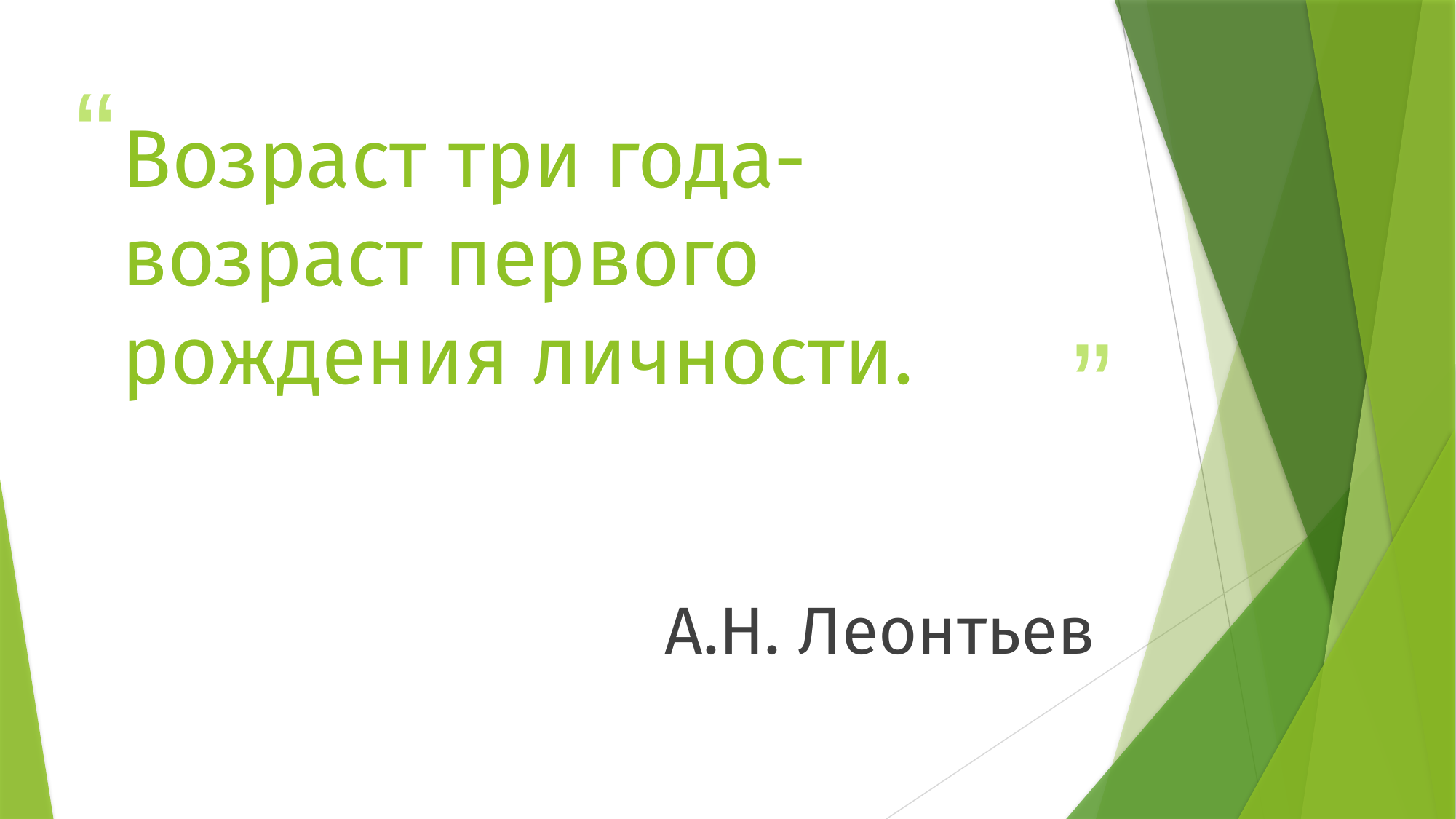

# Возраст три года- возраст первого рождения личности.
А.Н. Леонтьев